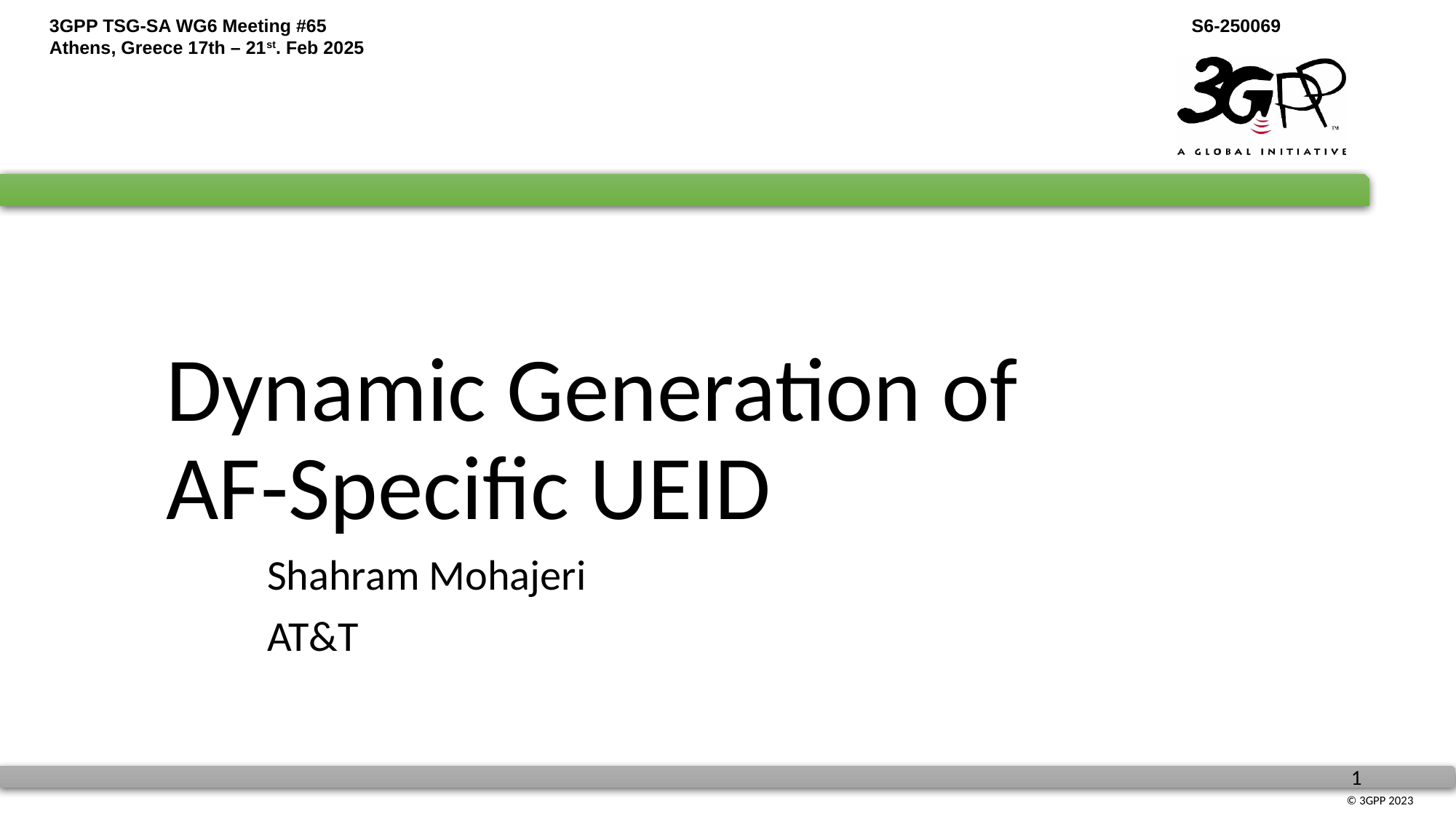

# Dynamic Generation of AF-Specific UEID
Shahram Mohajeri
AT&T